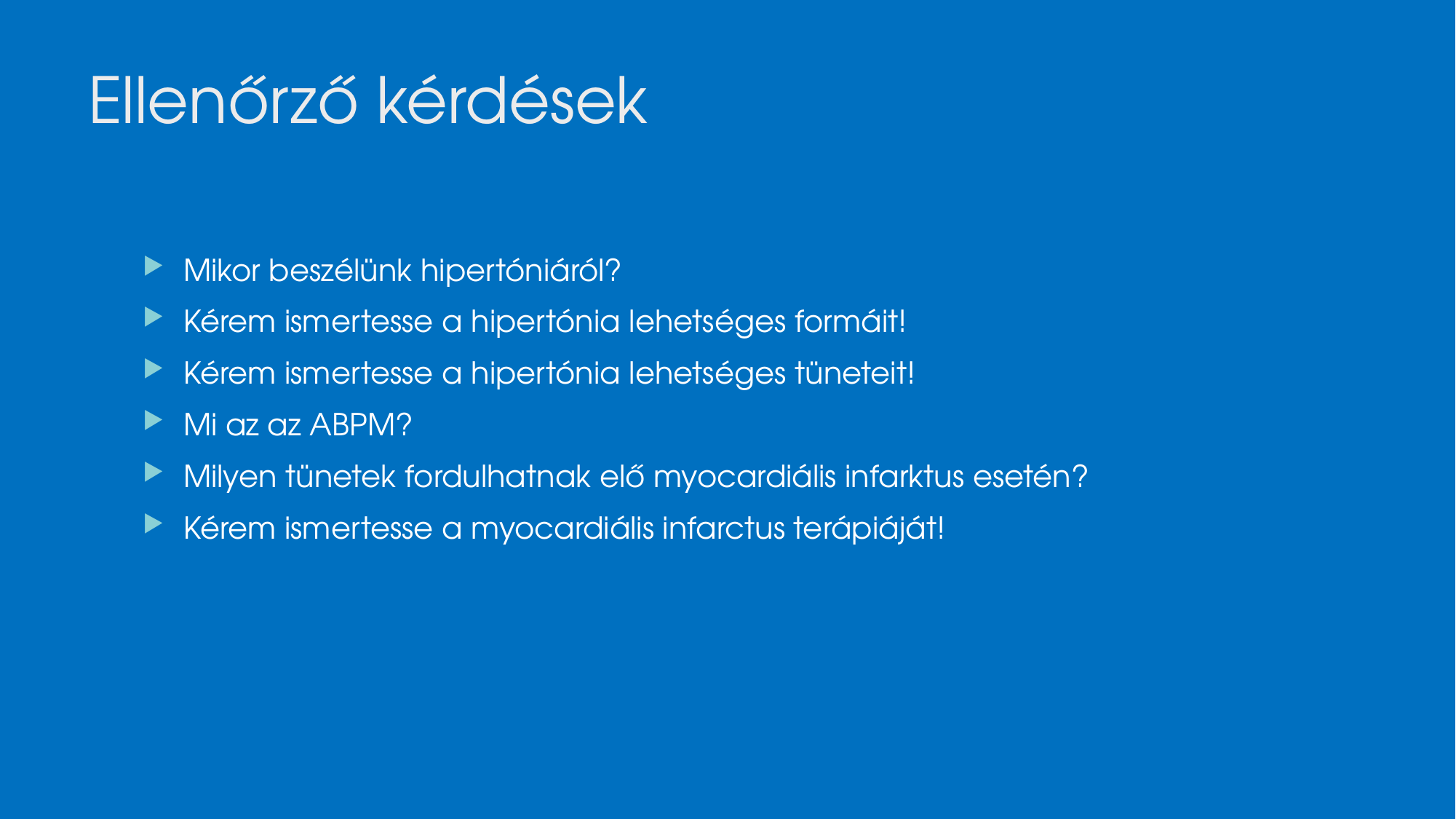

# Ellenőrző kérdések
Mikor beszélünk hipertóniáról?
Kérem ismertesse a hipertónia lehetséges formáit!
Kérem ismertesse a hipertónia lehetséges tüneteit!
Mi az az ABPM?
Milyen tünetek fordulhatnak elő myocardiális infarktus esetén?
Kérem ismertesse a myocardiális infarctus terápiáját!